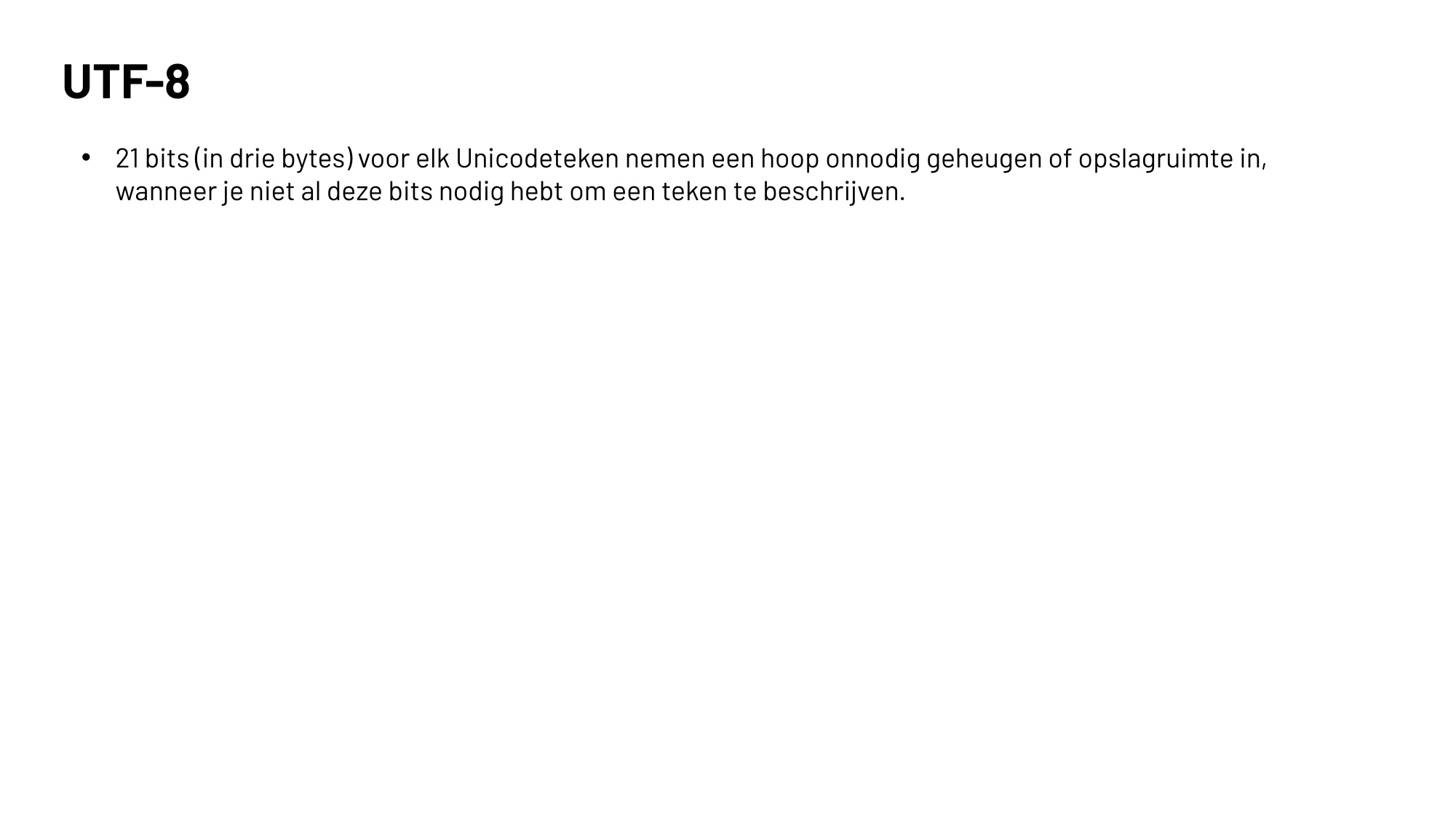

UTF-8
21 bits (in drie bytes) voor elk Unicodeteken nemen een hoop onnodig geheugen of opslagruimte in, wanneer je niet al deze bits nodig hebt om een teken te beschrijven.